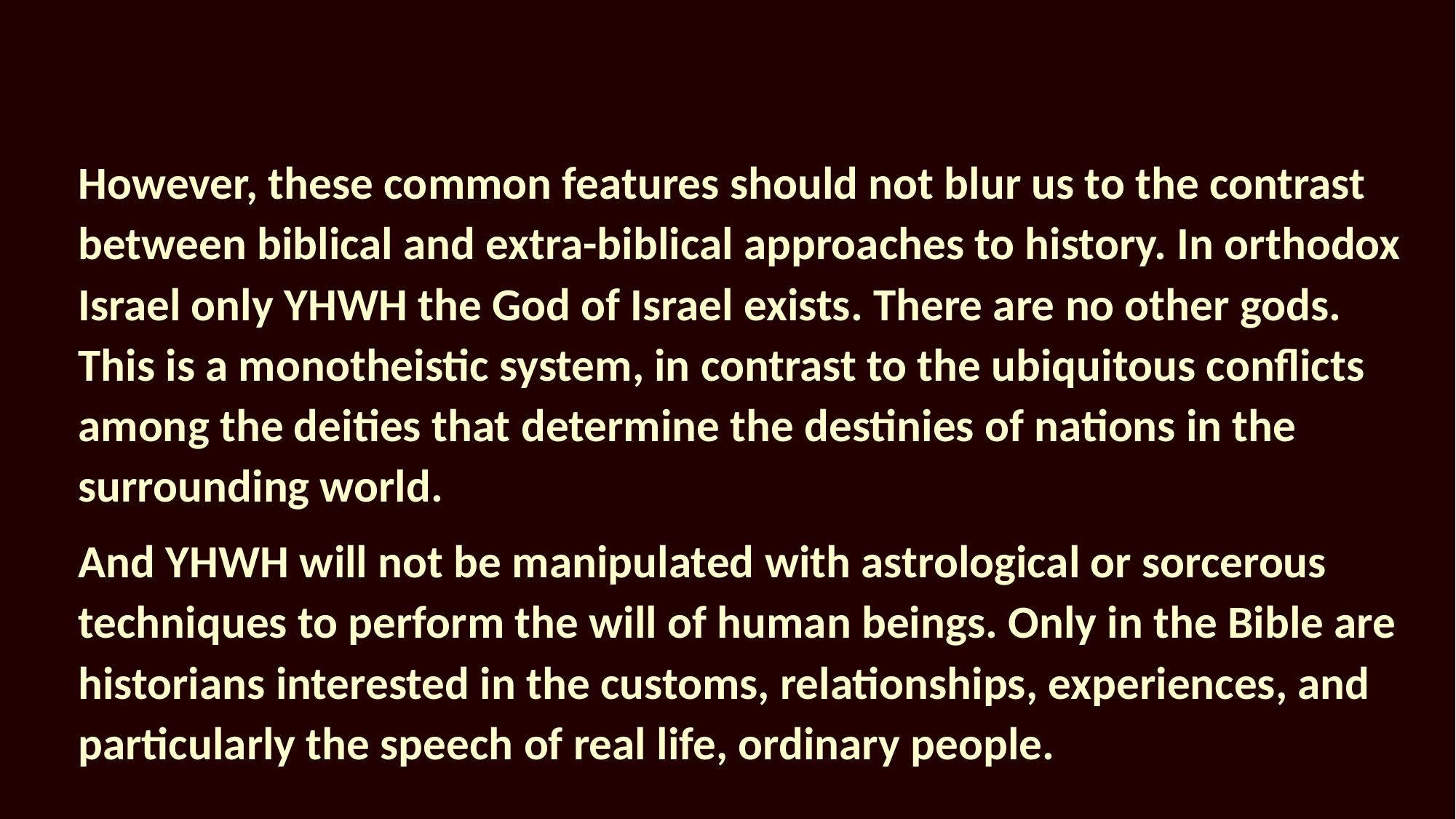

However, these common features should not blur us to the contrast between biblical and extra-biblical approaches to history. In orthodox Israel only YHWH the God of Israel exists. There are no other gods. This is a monotheistic system, in contrast to the ubiquitous conflicts among the deities that determine the destinies of nations in the surrounding world.
And YHWH will not be manipulated with astrological or sorcerous techniques to perform the will of human beings. Only in the Bible are historians interested in the customs, relationships, experiences, and particularly the speech of real life, ordinary people.